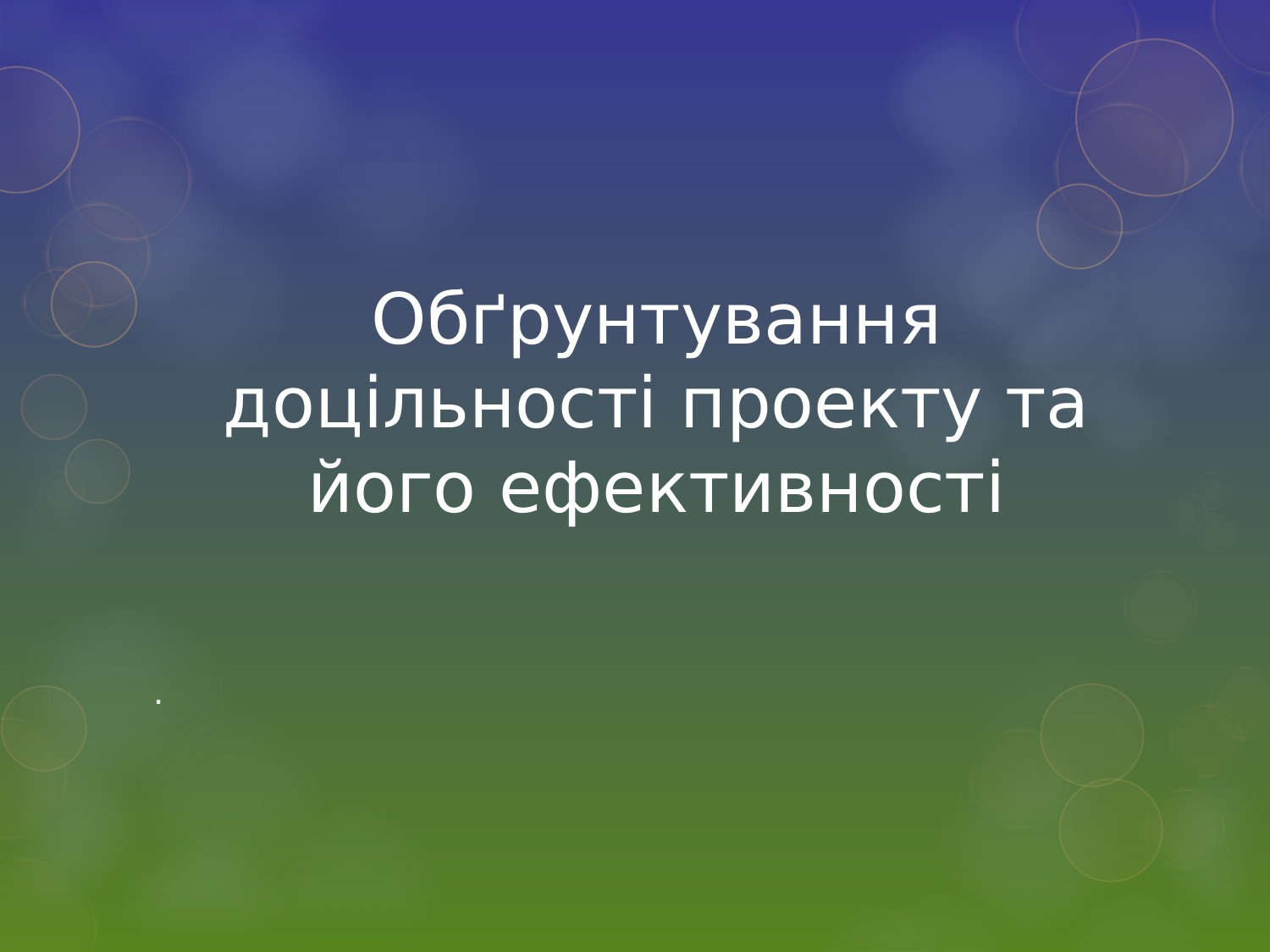

# Обґрунтування доцільності проекту та його ефективності
.